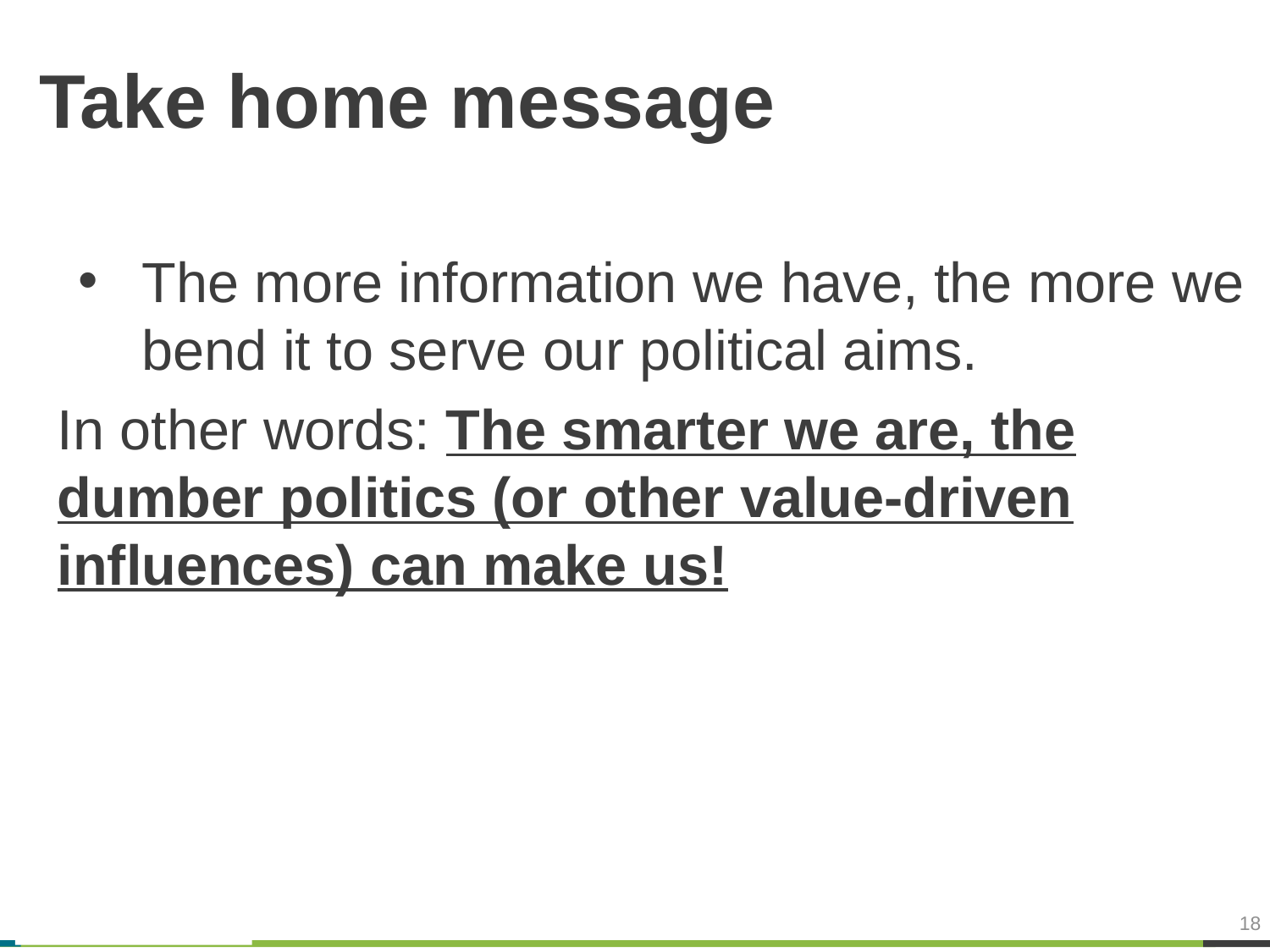

# Take home message
The more information we have, the more we bend it to serve our political aims.
In other words: The smarter we are, the dumber politics (or other value-driven influences) can make us!